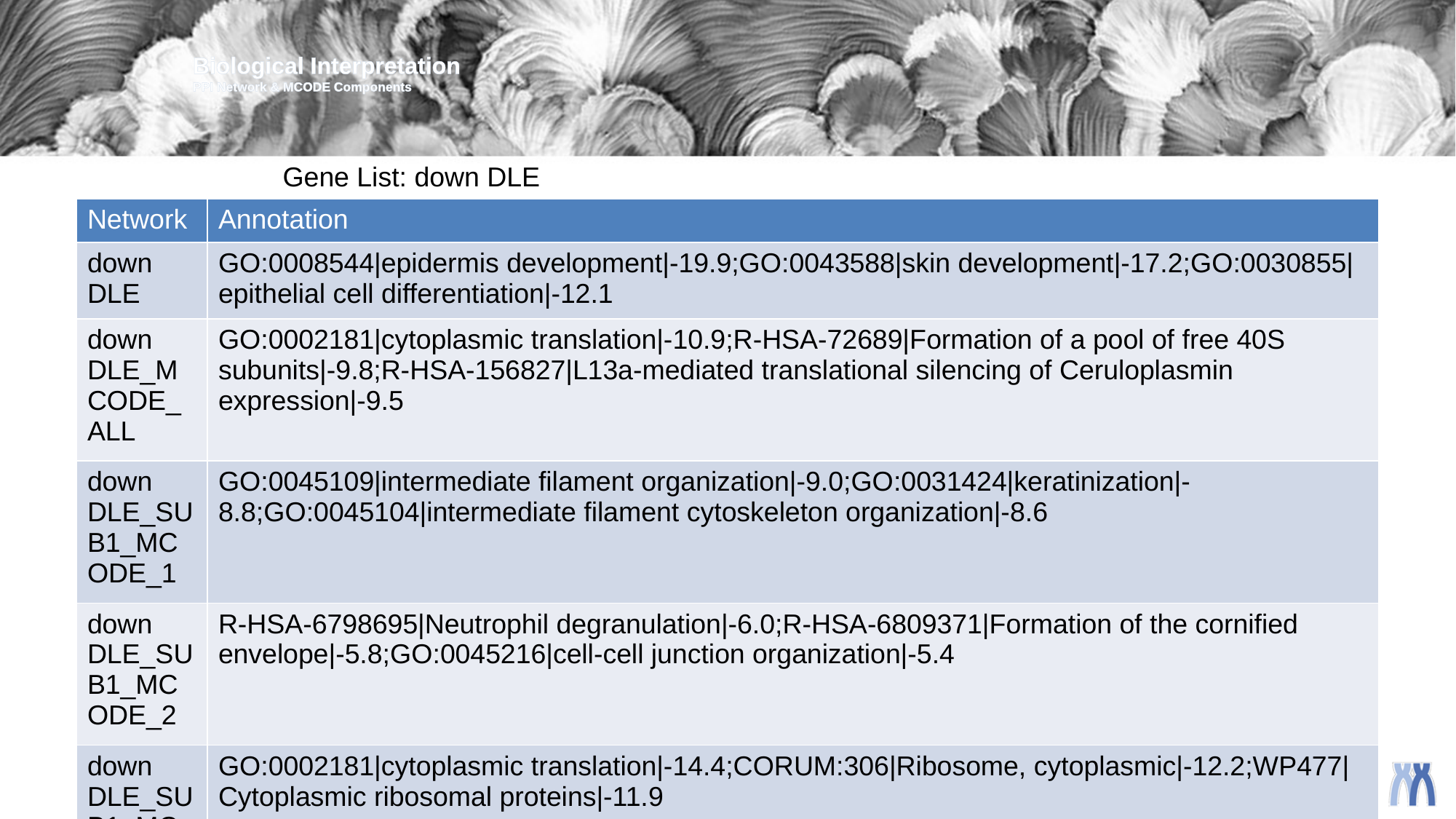

Biological Interpretation
PPI Network & MCODE Components
Gene List: down DLE
| Network | Annotation |
| --- | --- |
| down DLE | GO:0008544|epidermis development|-19.9;GO:0043588|skin development|-17.2;GO:0030855|epithelial cell differentiation|-12.1 |
| down DLE\_MCODE\_ALL | GO:0002181|cytoplasmic translation|-10.9;R-HSA-72689|Formation of a pool of free 40S subunits|-9.8;R-HSA-156827|L13a-mediated translational silencing of Ceruloplasmin expression|-9.5 |
| down DLE\_SUB1\_MCODE\_1 | GO:0045109|intermediate filament organization|-9.0;GO:0031424|keratinization|-8.8;GO:0045104|intermediate filament cytoskeleton organization|-8.6 |
| down DLE\_SUB1\_MCODE\_2 | R-HSA-6798695|Neutrophil degranulation|-6.0;R-HSA-6809371|Formation of the cornified envelope|-5.8;GO:0045216|cell-cell junction organization|-5.4 |
| down DLE\_SUB1\_MCODE\_3 | GO:0002181|cytoplasmic translation|-14.4;CORUM:306|Ribosome, cytoplasmic|-12.2;WP477|Cytoplasmic ribosomal proteins|-11.9 |
| down DLE\_SUB1\_MCODE\_4 | hsa04710|Circadian rhythm|-11.2;GO:0048511|rhythmic process|-10.2;GO:0032922|circadian regulation of gene expression|-9.9 |
| down DLE\_SUB1\_MCODE\_5 | R-HSA-73980|RNA Polymerase III Transcription Termination|-11.9;R-HSA-74158|RNA Polymerase III Transcription|-10.8;R-HSA-749476|RNA Polymerase III Abortive And Retractive Initiation|-10.8 |
| down DLE\_SUB1\_MCODE\_8 | R-HSA-381676|Glucagon-like Peptide-1 (GLP1) regulates insulin secretion|-8.6;R-HSA-4086398|Ca2+ pathway|-8.1;R-HSA-422356|Regulation of insulin secretion|-7.8 |
| down DLE\_SUB1\_MCODE\_9 | R-HSA-6807878|COPI-mediated anterograde transport|-7.4;R-HSA-199977|ER to Golgi Anterograde Transport|-6.9;R-HSA-948021|Transport to the Golgi and subsequent modification|-6.6 |
| down DLE\_SUB2\_MCODE\_10 | GO:0048706|embryonic skeletal system development|-7.1;GO:0009952|anterior/posterior pattern specification|-6.5;GO:0003002|regionalization|-5.6 |